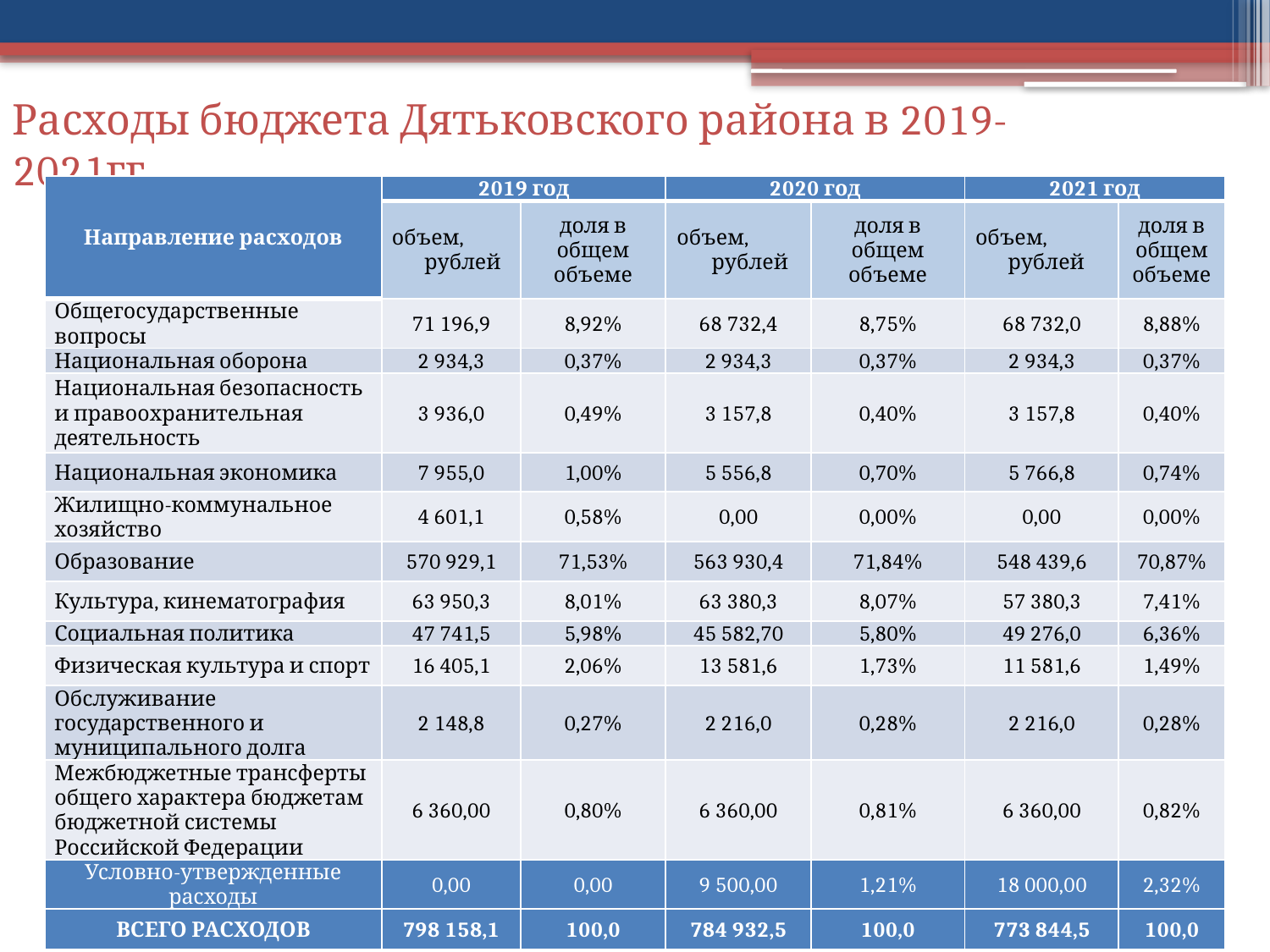

# Расходы бюджета Дятьковского района в 2019-2021гг.
| Направление расходов | 2019 год |  | 2020 год |  | 2021 год |  |
| --- | --- | --- | --- | --- | --- | --- |
|  | объем, рублей | доля в общем объеме | объем, рублей | доля в общем объеме | объем, рублей | доля в общем объеме |
| Общегосударственные вопросы | 71 196,9 | 8,92% | 68 732,4 | 8,75% | 68 732,0 | 8,88% |
| Национальная оборона | 2 934,3 | 0,37% | 2 934,3 | 0,37% | 2 934,3 | 0,37% |
| Национальная безопасность и правоохранительная деятельность | 3 936,0 | 0,49% | 3 157,8 | 0,40% | 3 157,8 | 0,40% |
| Национальная экономика | 7 955,0 | 1,00% | 5 556,8 | 0,70% | 5 766,8 | 0,74% |
| Жилищно-коммунальное хозяйство | 4 601,1 | 0,58% | 0,00 | 0,00% | 0,00 | 0,00% |
| Образование | 570 929,1 | 71,53% | 563 930,4 | 71,84% | 548 439,6 | 70,87% |
| Культура, кинематография | 63 950,3 | 8,01% | 63 380,3 | 8,07% | 57 380,3 | 7,41% |
| Социальная политика | 47 741,5 | 5,98% | 45 582,70 | 5,80% | 49 276,0 | 6,36% |
| Физическая культура и спорт | 16 405,1 | 2,06% | 13 581,6 | 1,73% | 11 581,6 | 1,49% |
| Обслуживание государственного и муниципального долга | 2 148,8 | 0,27% | 2 216,0 | 0,28% | 2 216,0 | 0,28% |
| Межбюджетные трансферты общего характера бюджетам бюджетной системы Российской Федерации | 6 360,00 | 0,80% | 6 360,00 | 0,81% | 6 360,00 | 0,82% |
| Условно-утвержденные расходы | 0,00 | 0,00 | 9 500,00 | 1,21% | 18 000,00 | 2,32% |
| ВСЕГО РАСХОДОВ | 798 158,1 | 100,0 | 784 932,5 | 100,0 | 773 844,5 | 100,0 |